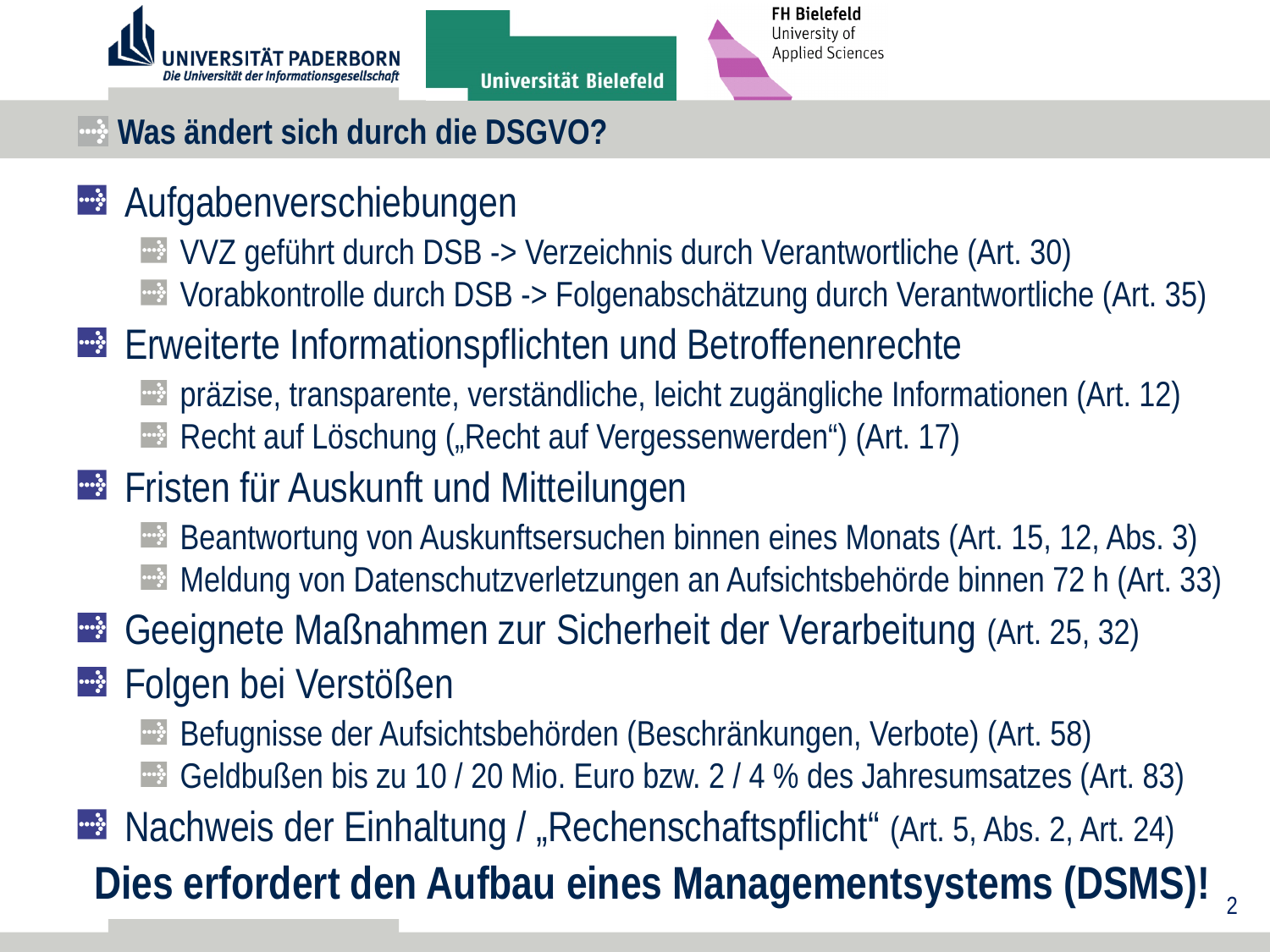

# Was ändert sich durch die DSGVO?
Aufgabenverschiebungen
VVZ geführt durch DSB -> Verzeichnis durch Verantwortliche (Art. 30)
Vorabkontrolle durch DSB -> Folgenabschätzung durch Verantwortliche (Art. 35)
Erweiterte Informationspflichten und Betroffenenrechte
präzise, transparente, verständliche, leicht zugängliche Informationen (Art. 12)
Recht auf Löschung („Recht auf Vergessenwerden“) (Art. 17)
Fristen für Auskunft und Mitteilungen
Beantwortung von Auskunftsersuchen binnen eines Monats (Art. 15, 12, Abs. 3)
Meldung von Datenschutzverletzungen an Aufsichtsbehörde binnen 72 h (Art. 33)
Geeignete Maßnahmen zur Sicherheit der Verarbeitung (Art. 25, 32)
Folgen bei Verstößen
Befugnisse der Aufsichtsbehörden (Beschränkungen, Verbote) (Art. 58)
Geldbußen bis zu 10 / 20 Mio. Euro bzw. 2 / 4 % des Jahresumsatzes (Art. 83)
Nachweis der Einhaltung / „Rechenschaftspflicht“ (Art. 5, Abs. 2, Art. 24)
Dies erfordert den Aufbau eines Managementsystems (DSMS)!
2